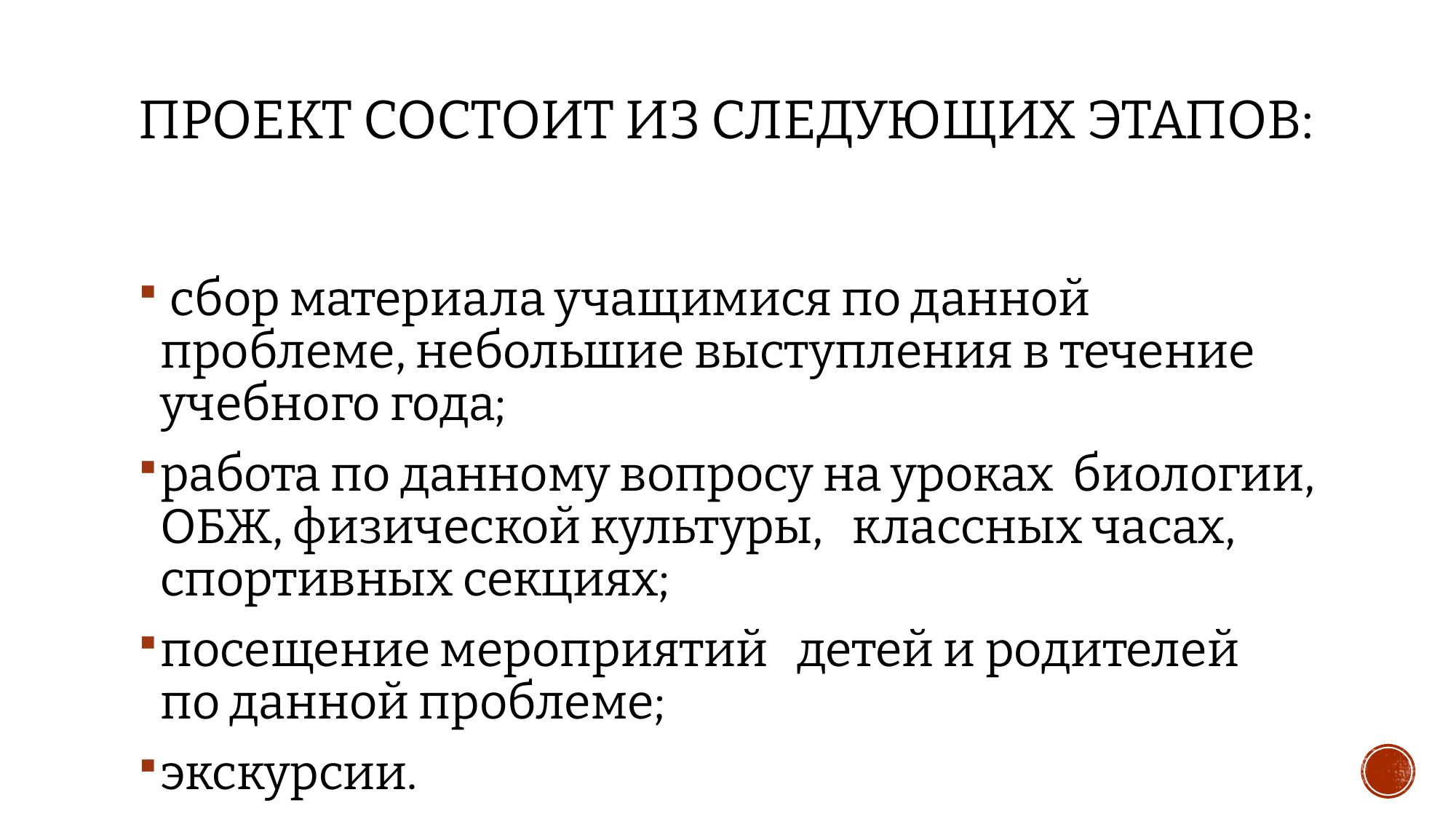

# Проект состоит из следующих этапов:
 сбор материала учащимися по данной проблеме, небольшие выступления в течение  учебного года;
работа по данному вопросу на уроках  биологии, ОБЖ, физической культуры,   классных часах, спортивных секциях;
посещение мероприятий   детей и родителей  по данной проблеме;
экскурсии.